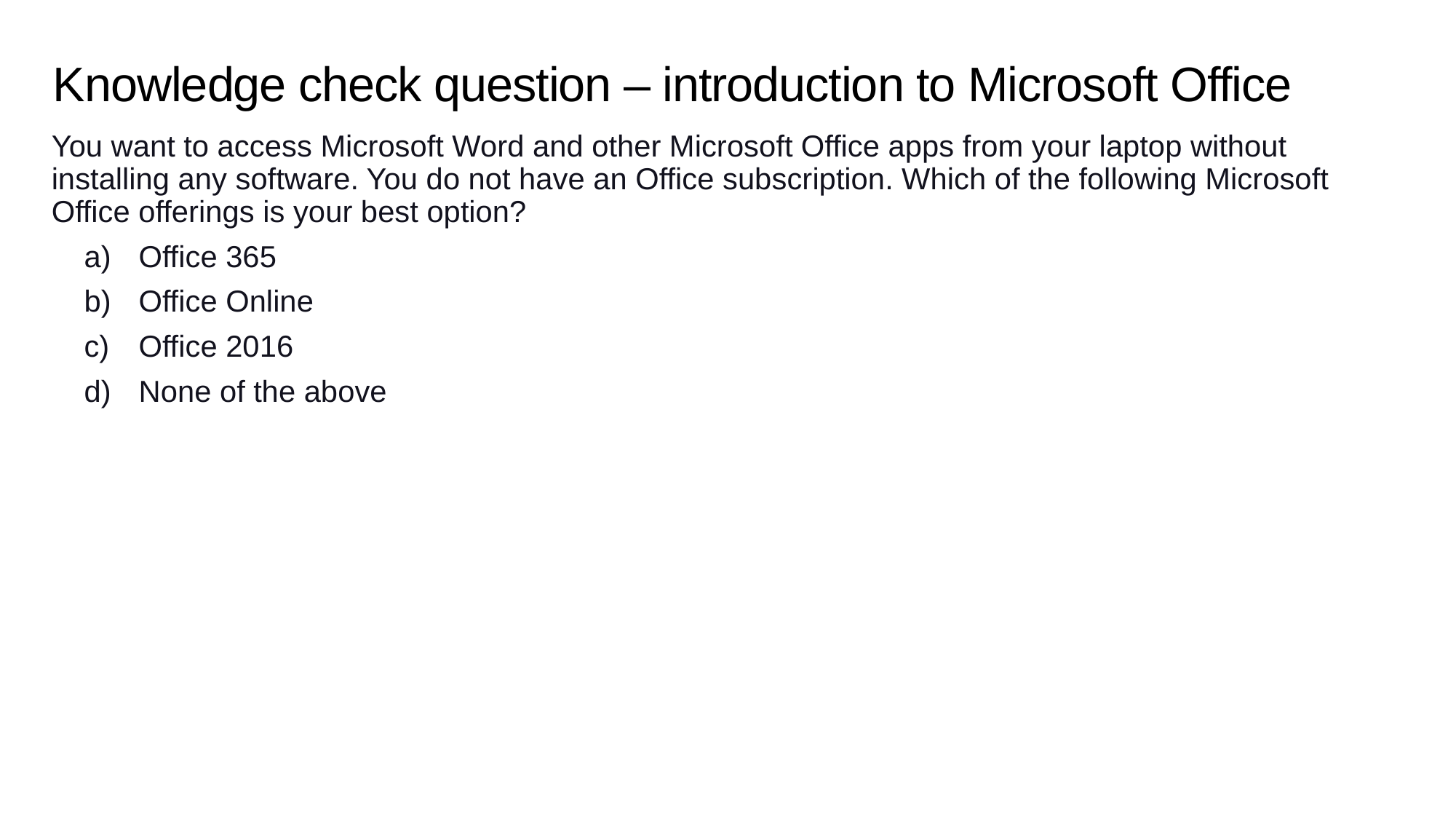

# Knowledge check question – introduction to Microsoft Office
You want to access Microsoft Word and other Microsoft Office apps from your laptop without installing any software. You do not have an Office subscription. Which of the following Microsoft Office offerings is your best option?
Office 365
Office Online
Office 2016
None of the above